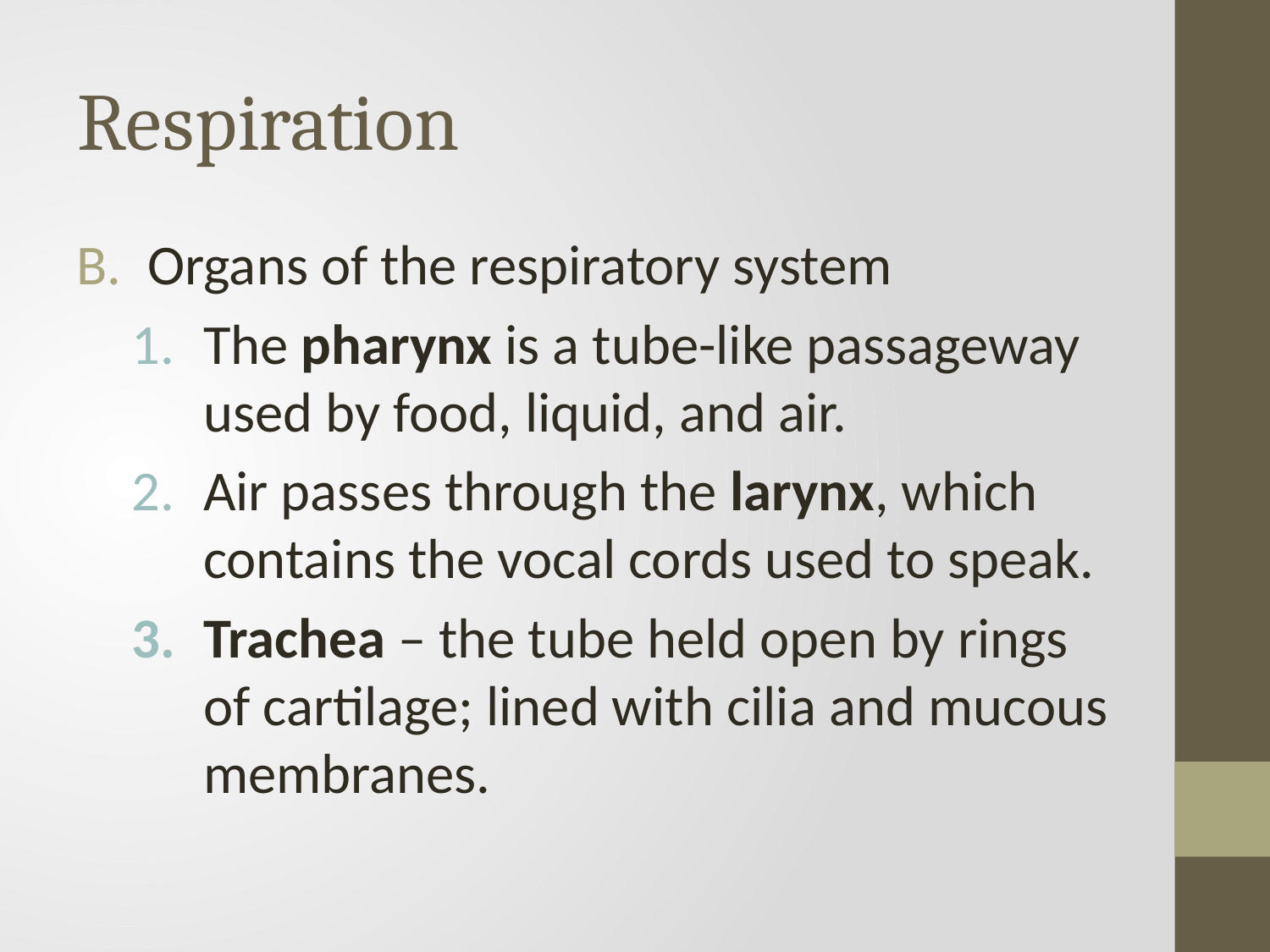

# Respiration
Organs of the respiratory system
The pharynx is a tube-like passageway used by food, liquid, and air.
Air passes through the larynx, which contains the vocal cords used to speak.
Trachea – the tube held open by rings of cartilage; lined with cilia and mucous membranes.